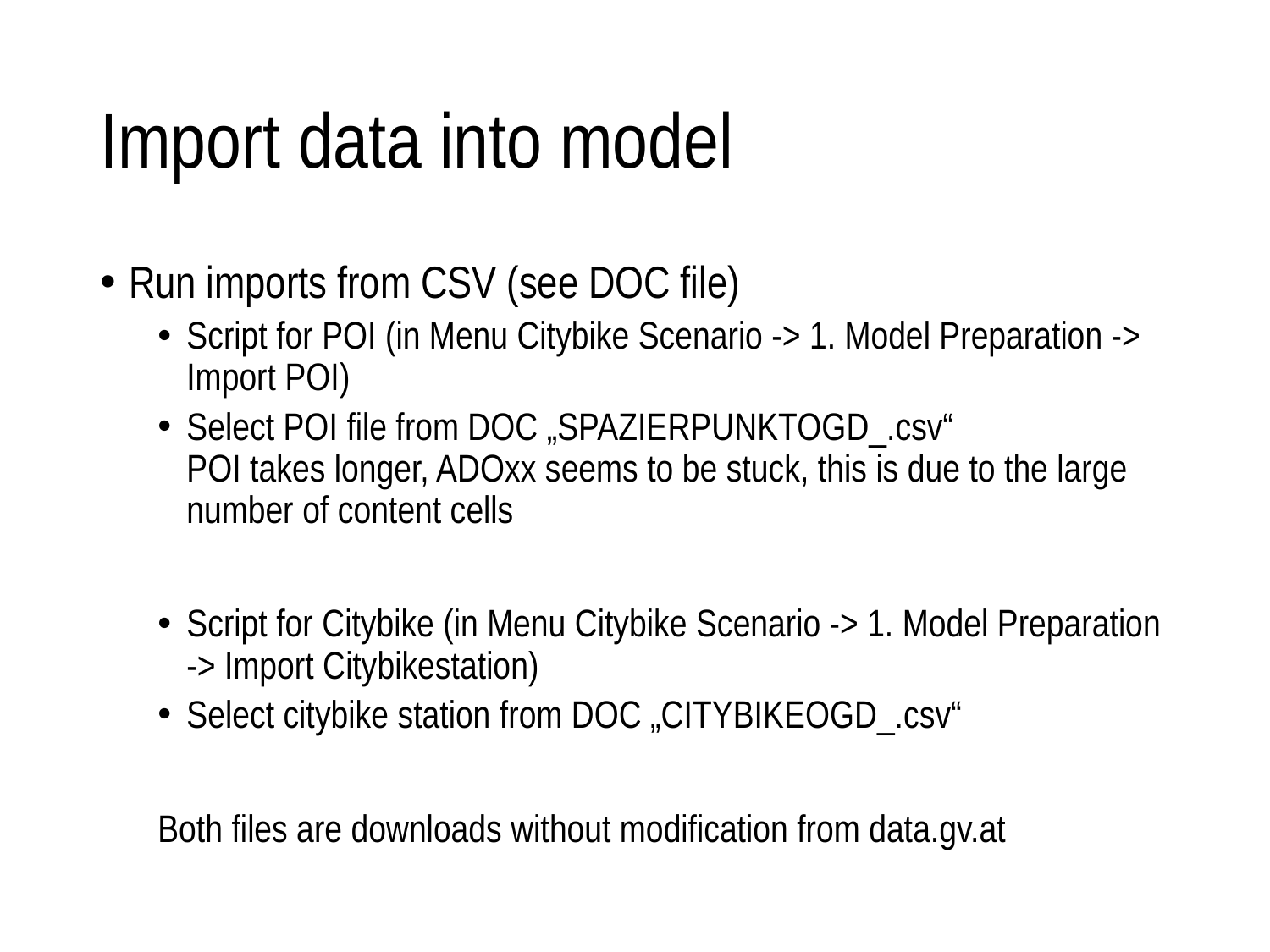

# Import data into model
Run imports from CSV (see DOC file)
Script for POI (in Menu Citybike Scenario -> 1. Model Preparation -> Import POI)
Select POI file from DOC „SPAZIERPUNKTOGD_.csv“
POI takes longer, ADOxx seems to be stuck, this is due to the large number of content cells

Script for Citybike (in Menu Citybike Scenario -> 1. Model Preparation -> Import Citybikestation)
Select citybike station from DOC „CITYBIKEOGD_.csv“

Both files are downloads without modification from data.gv.at